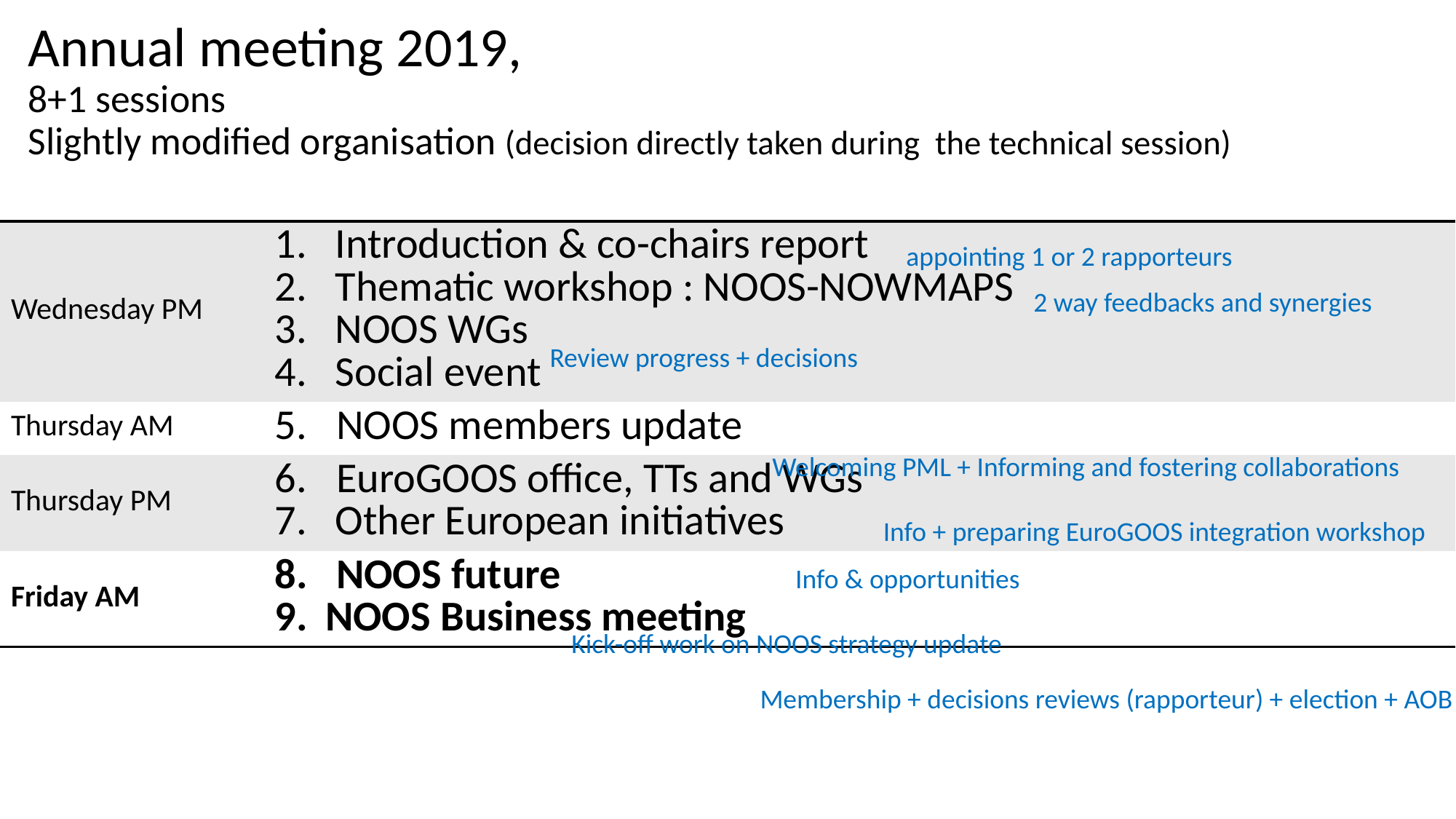

# Annual meeting 2019, 8+1 sessions Slightly modified organisation (decision directly taken during  the technical session)
| Wednesday PM | Introduction & co-chairs report Thematic workshop : NOOS-NOWMAPS NOOS WGs Social event |
| --- | --- |
| Thursday AM | NOOS members update |
| Thursday PM | EuroGOOS office, TTs and WGs Other European initiatives |
| Friday AM | NOOS future NOOS Business meeting |
appointing 1 or 2 rapporteurs
2 way feedbacks and synergies
Review progress + decisions
Welcoming PML + Informing and fostering collaborations
Info + preparing EuroGOOS integration workshop
Info & opportunities
Kick-off work on NOOS strategy update
Membership + decisions reviews (rapporteur) + election + AOB